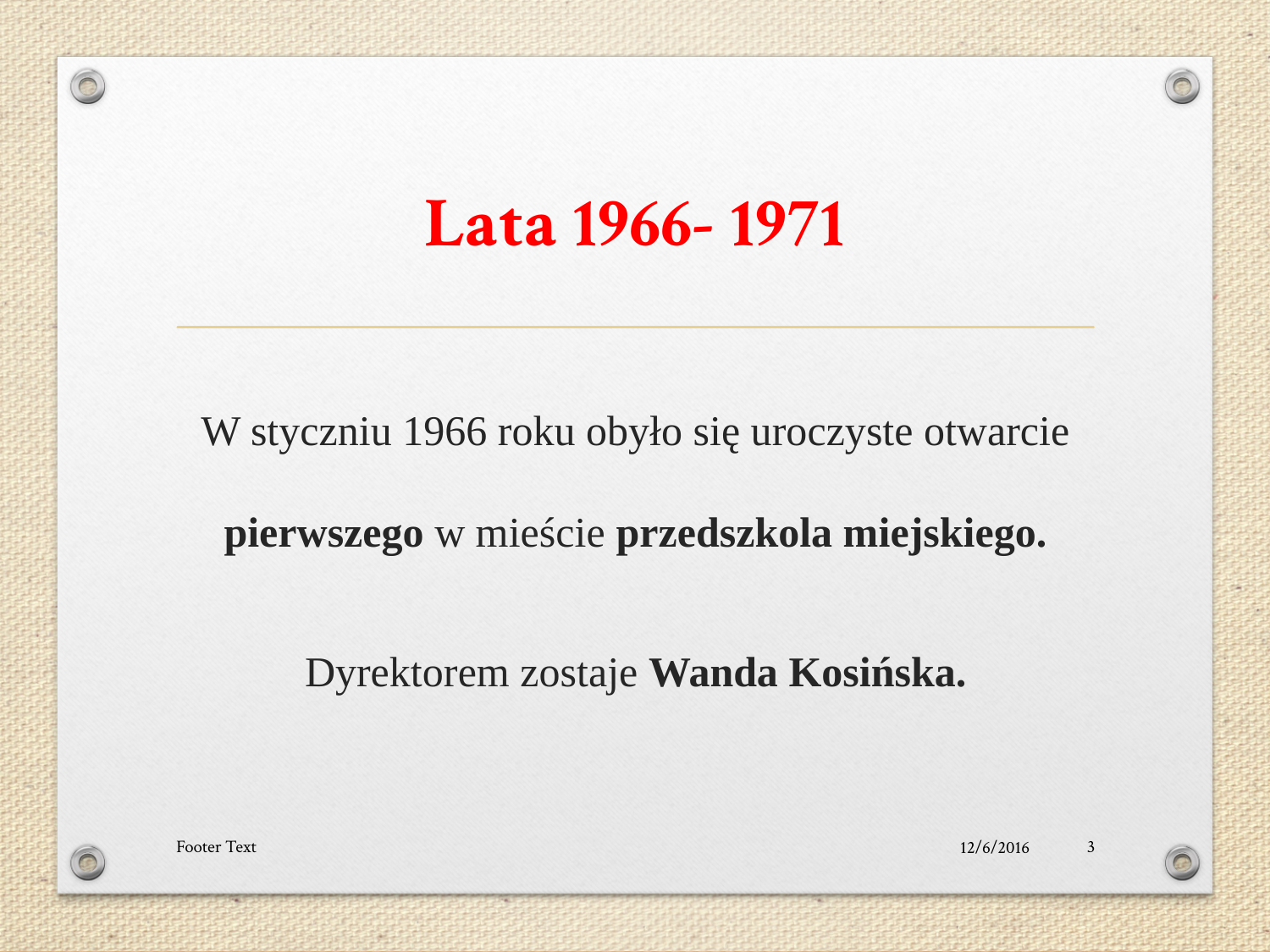

# Lata 1966- 1971
W styczniu 1966 roku obyło się uroczyste otwarcie pierwszego w mieście przedszkola miejskiego.

Dyrektorem zostaje Wanda Kosińska.
Footer Text
12/6/2016
3